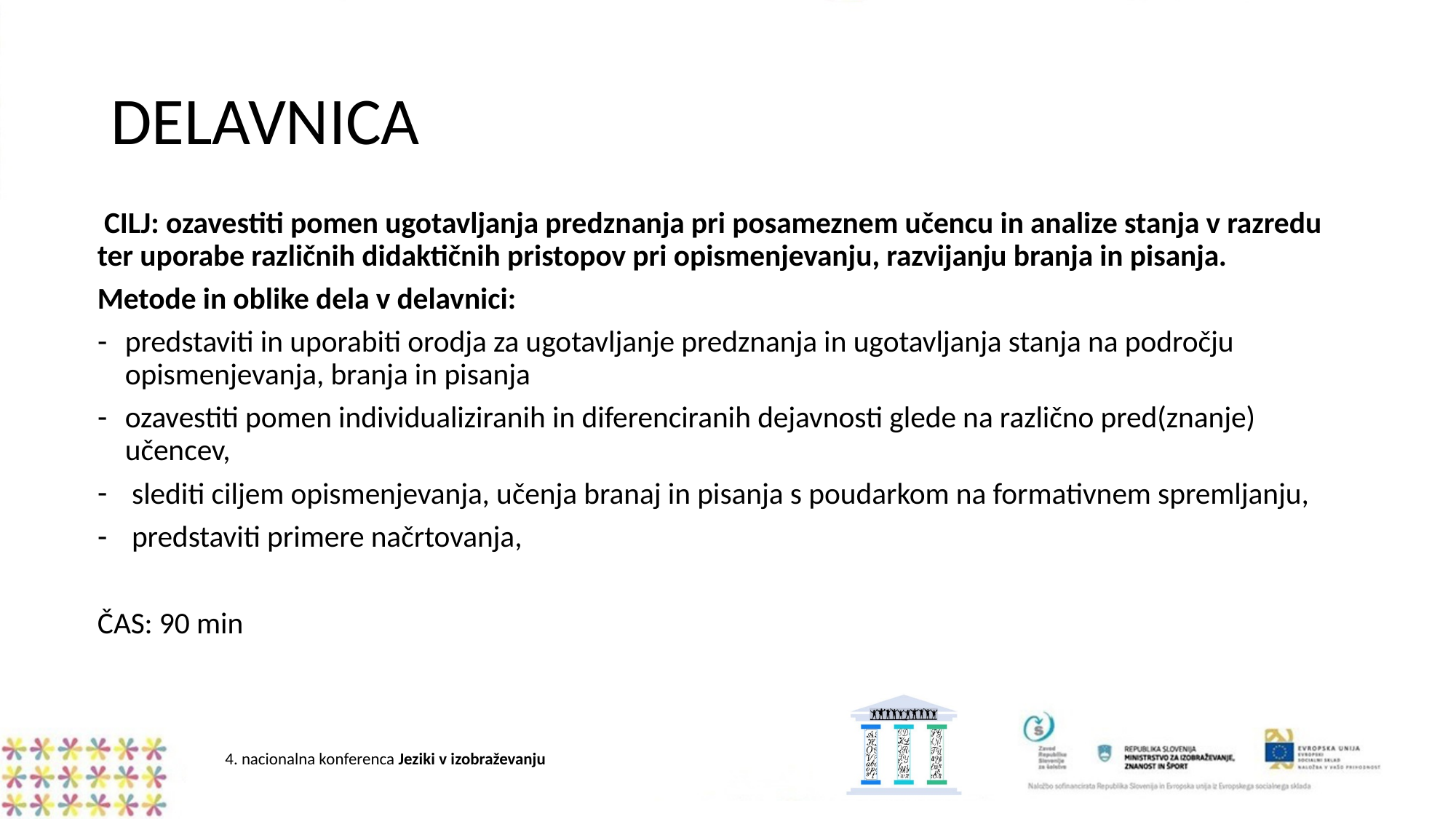

# DELAVNICA
 CILJ: ozavestiti pomen ugotavljanja predznanja pri posameznem učencu in analize stanja v razredu ter uporabe različnih didaktičnih pristopov pri opismenjevanju, razvijanju branja in pisanja.
Metode in oblike dela v delavnici:
predstaviti in uporabiti orodja za ugotavljanje predznanja in ugotavljanja stanja na področju opismenjevanja, branja in pisanja
ozavestiti pomen individualiziranih in diferenciranih dejavnosti glede na različno pred(znanje) učencev,
 slediti ciljem opismenjevanja, učenja branaj in pisanja s poudarkom na formativnem spremljanju,
 predstaviti primere načrtovanja,

ČAS: 90 min